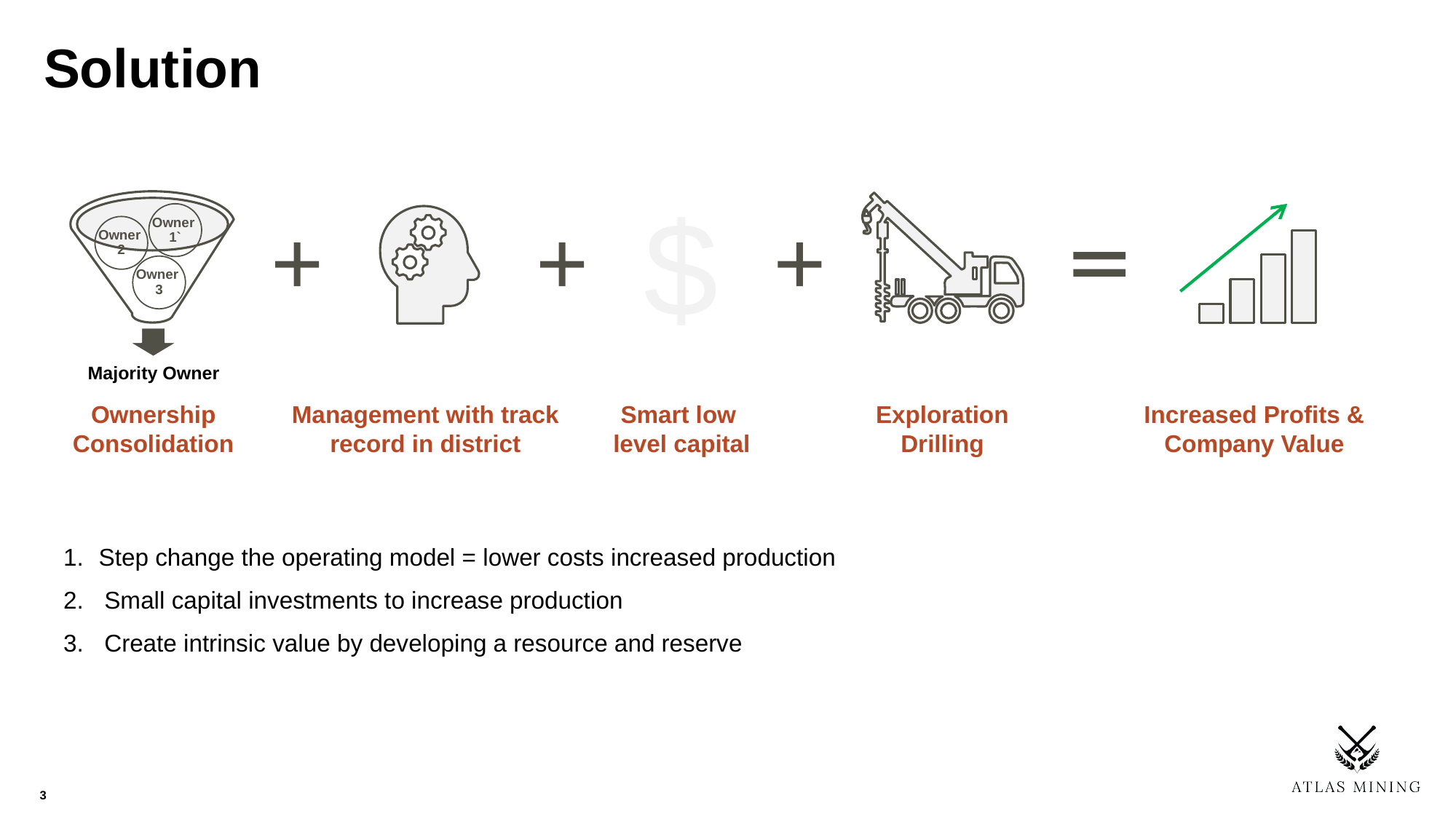

# Solution
$

Owner
1`
Owner
2
Owner
3

Majority Owner

Ownership Consolidation
Management with track record in district
Smart low
level capital
Exploration Drilling
Increased Profits & Company Value
Step change the operating model = lower costs increased production
Small capital investments to increase production
Create intrinsic value by developing a resource and reserve
3